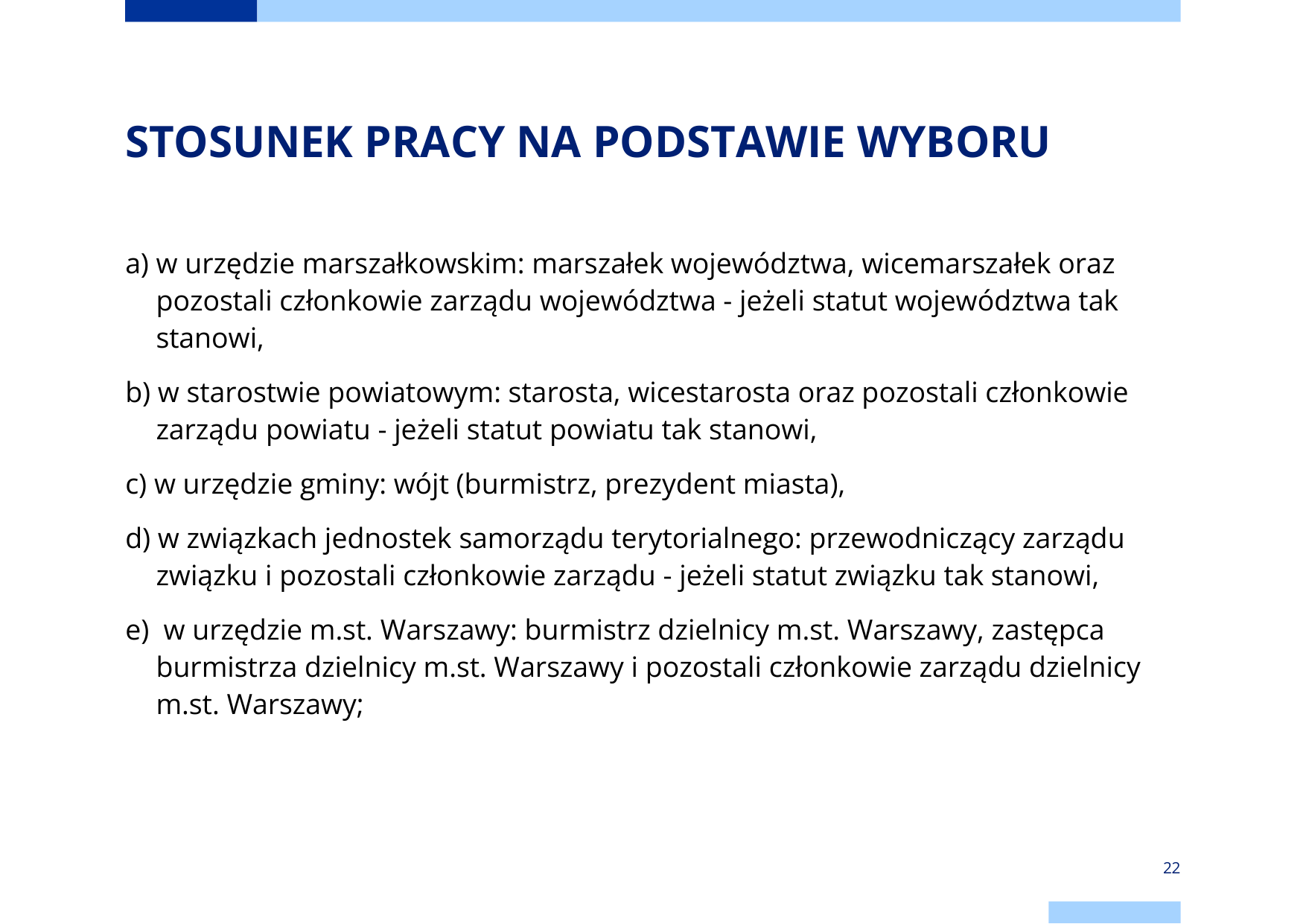

# STOSUNEK PRACY NA PODSTAWIE WYBORU
a) w urzędzie marszałkowskim: marszałek województwa, wicemarszałek oraz pozostali członkowie zarządu województwa - jeżeli statut województwa tak stanowi,
b) w starostwie powiatowym: starosta, wicestarosta oraz pozostali członkowie zarządu powiatu - jeżeli statut powiatu tak stanowi,
c) w urzędzie gminy: wójt (burmistrz, prezydent miasta),
d) w związkach jednostek samorządu terytorialnego: przewodniczący zarządu związku i pozostali członkowie zarządu - jeżeli statut związku tak stanowi,
e)  w urzędzie m.st. Warszawy: burmistrz dzielnicy m.st. Warszawy, zastępca burmistrza dzielnicy m.st. Warszawy i pozostali członkowie zarządu dzielnicy m.st. Warszawy;

22